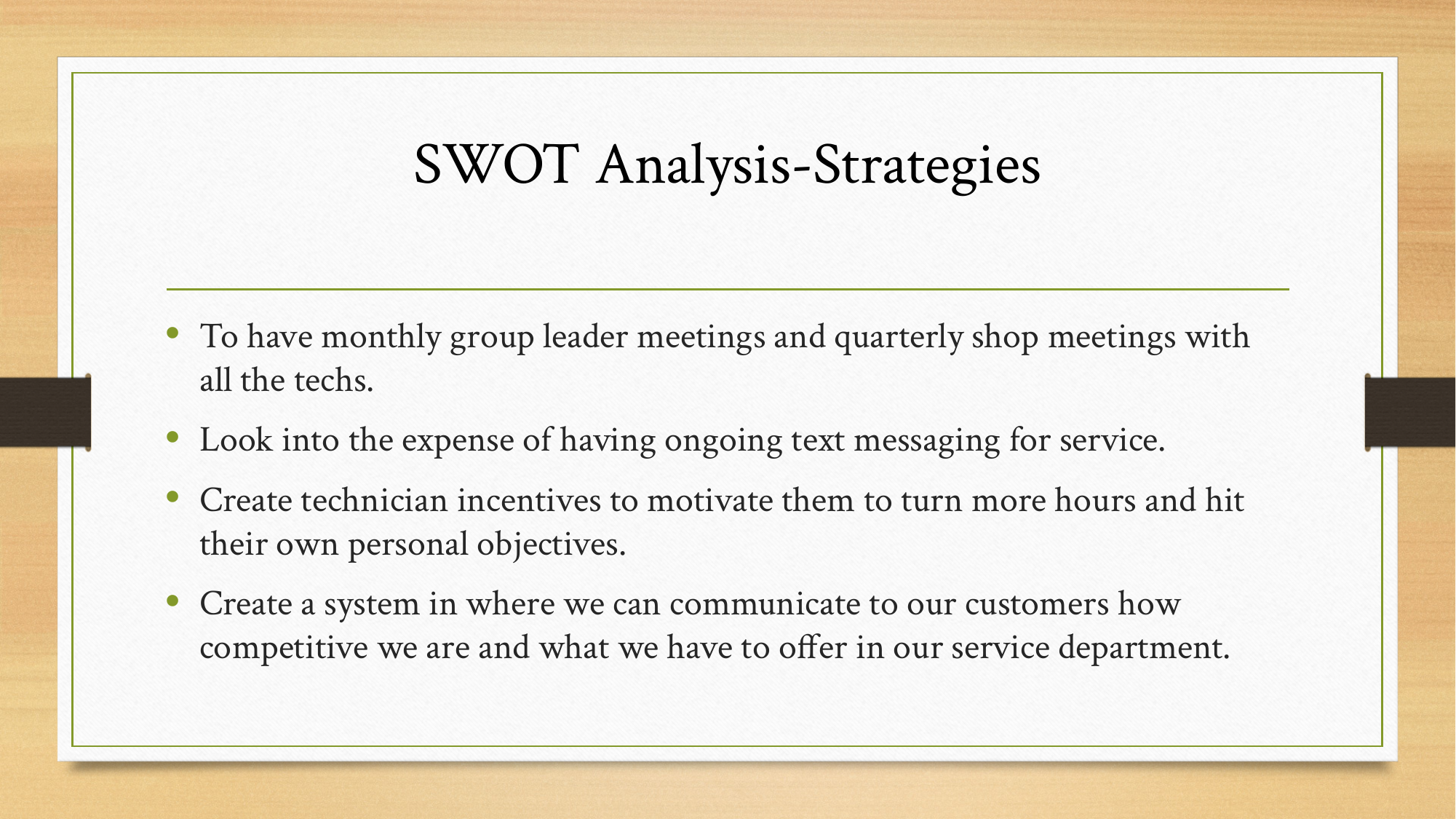

# SWOT Analysis-Strategies
To have monthly group leader meetings and quarterly shop meetings with all the techs.
Look into the expense of having ongoing text messaging for service.
Create technician incentives to motivate them to turn more hours and hit their own personal objectives.
Create a system in where we can communicate to our customers how competitive we are and what we have to offer in our service department.